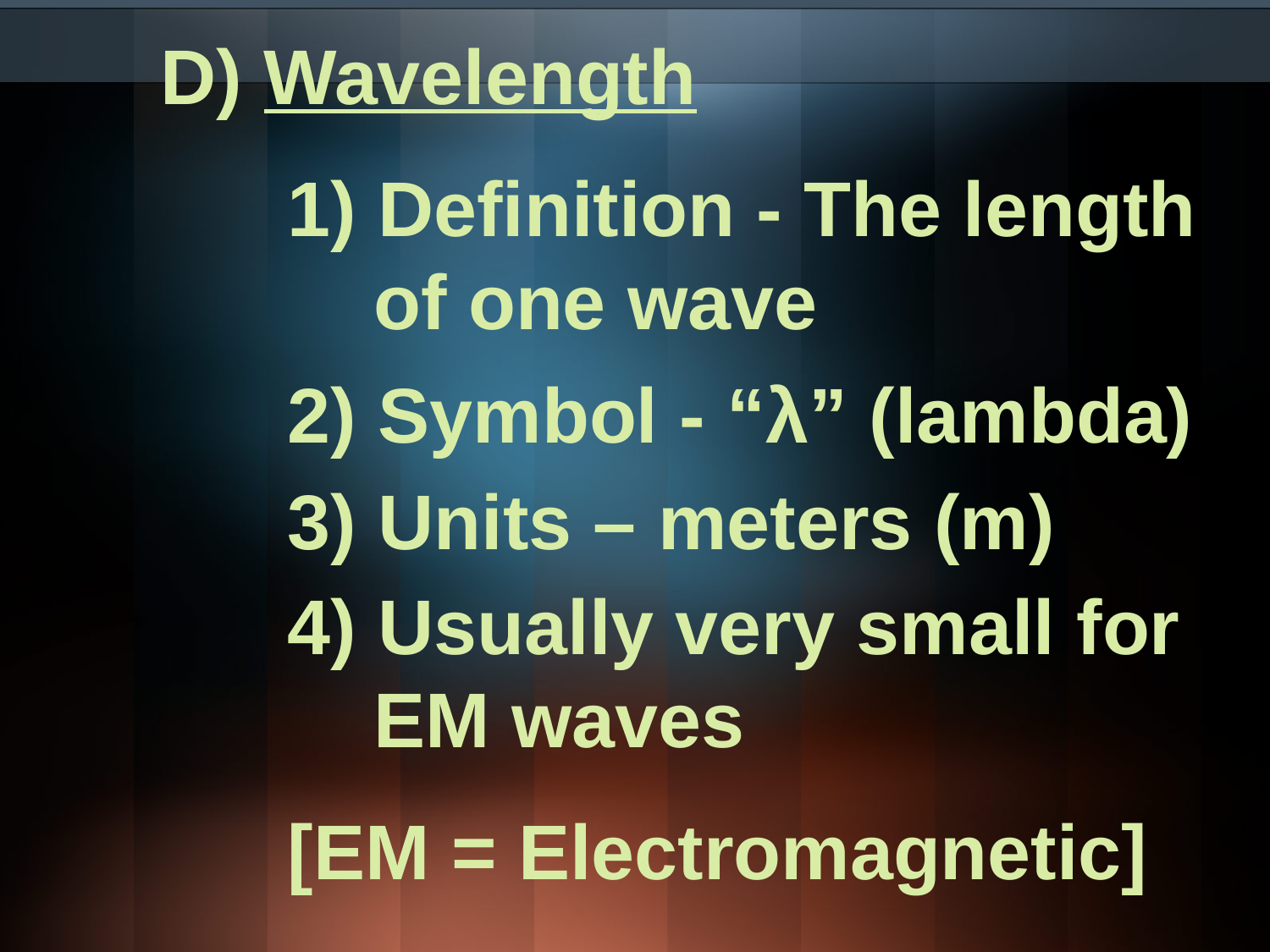

D) Wavelength
		1) Definition - The length 		    of one wave
		2) Symbol - “λ” (lambda)
		3) Units – meters (m)
		4) Usually very small for 	  	    EM waves
		[EM = Electromagnetic]